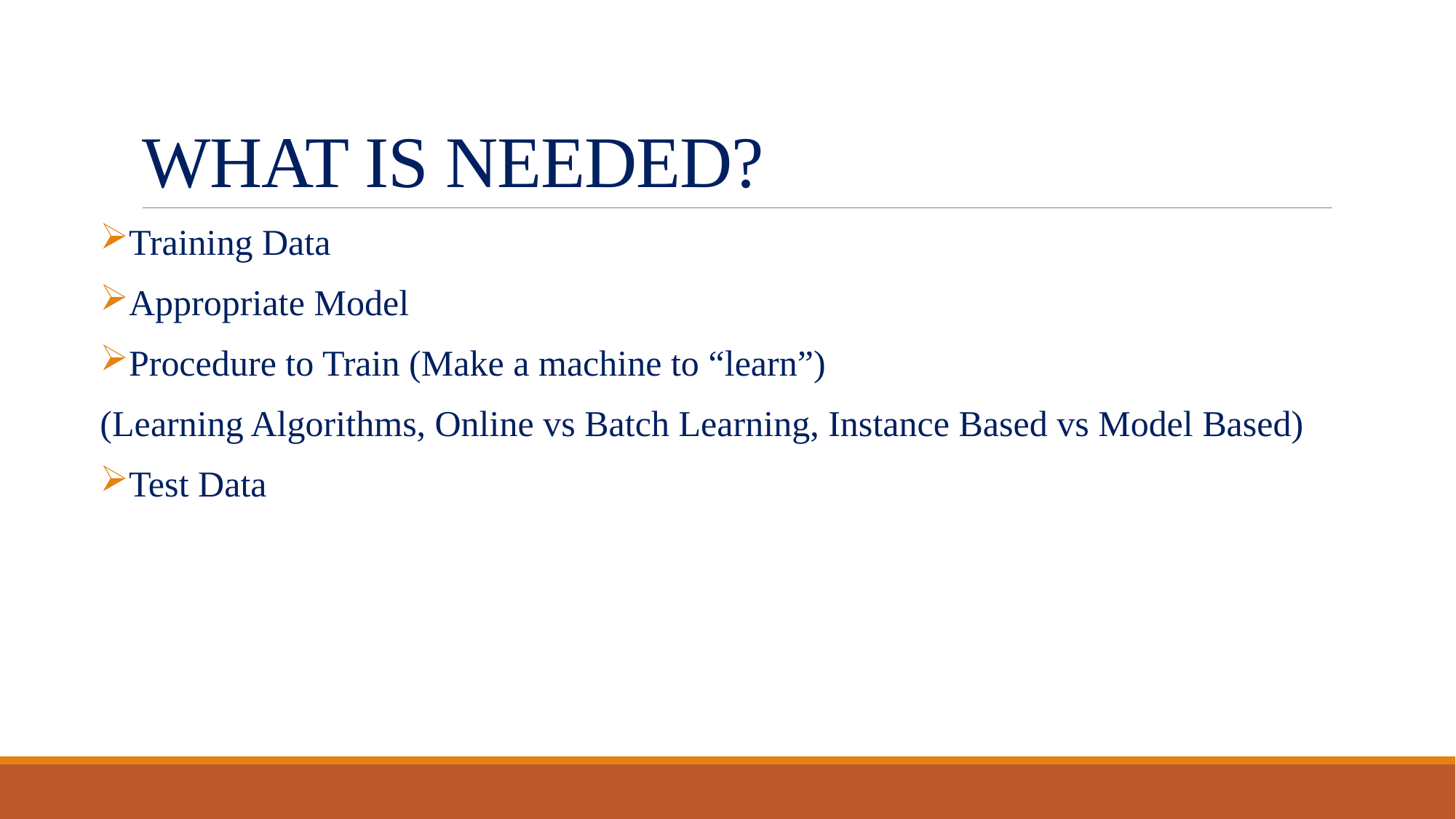

# WHAT IS NEEDED?
Training Data
Appropriate Model
Procedure to Train (Make a machine to “learn”)
(Learning Algorithms, Online vs Batch Learning, Instance Based vs Model Based)
Test Data